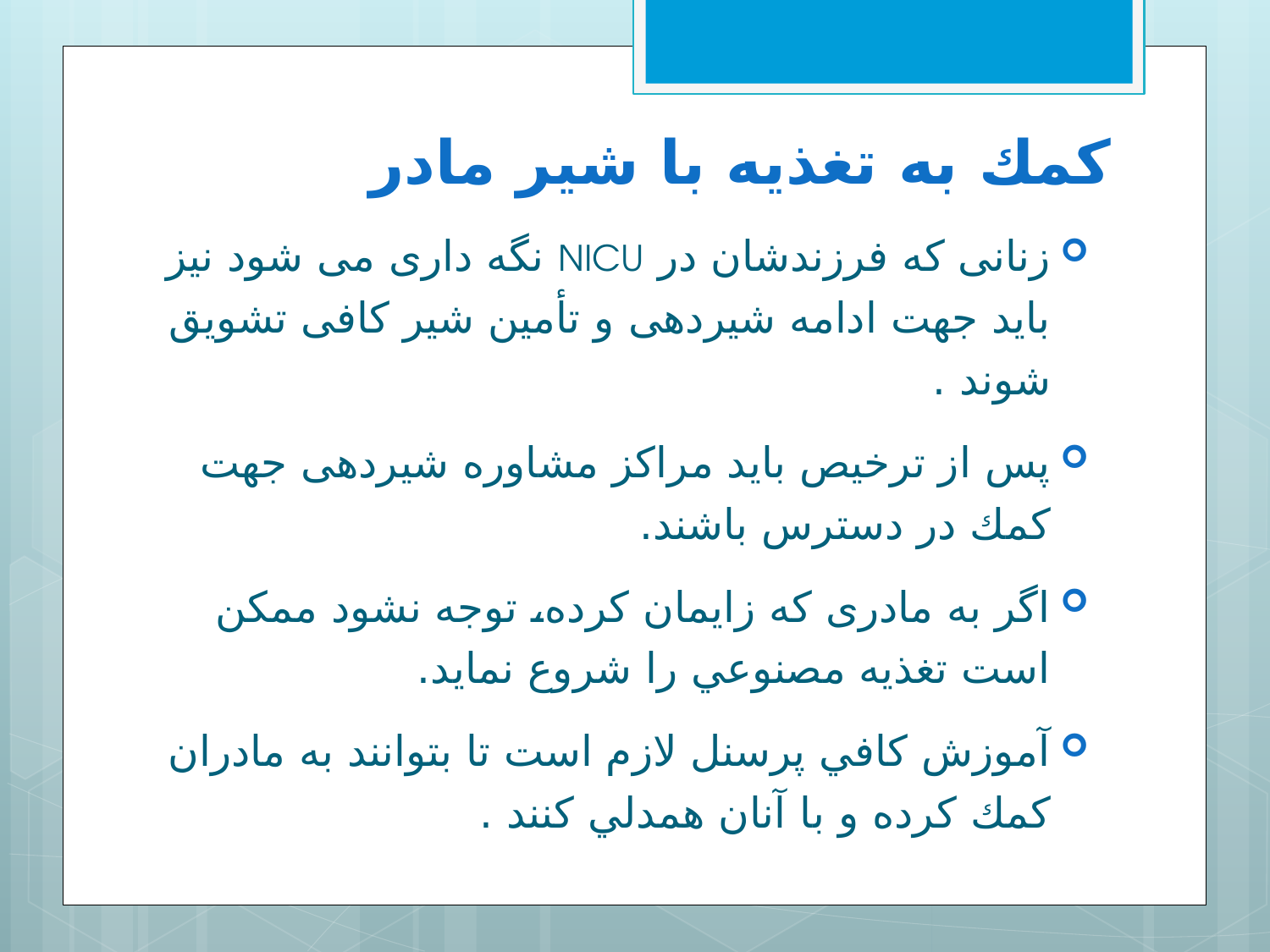

# كمك به تغذيه با شير مادر
زنانى كه فرزندشان در NICU نگه دارى مى شود نيز بايد جهت ادامه شيردهى و تأمين شير كافى تشويق شوند .
پس از ترخيص بايد مراكز مشاوره شيردهى جهت كمك در دسترس باشند.
اگر به مادری كه زايمان كرده، توجه نشود ممكن است تغذيه مصنوعي را شروع نمايد.
آموزش كافي پرسنل لازم است تا بتوانند به مادران كمك كرده و با آنان همدلي كنند .